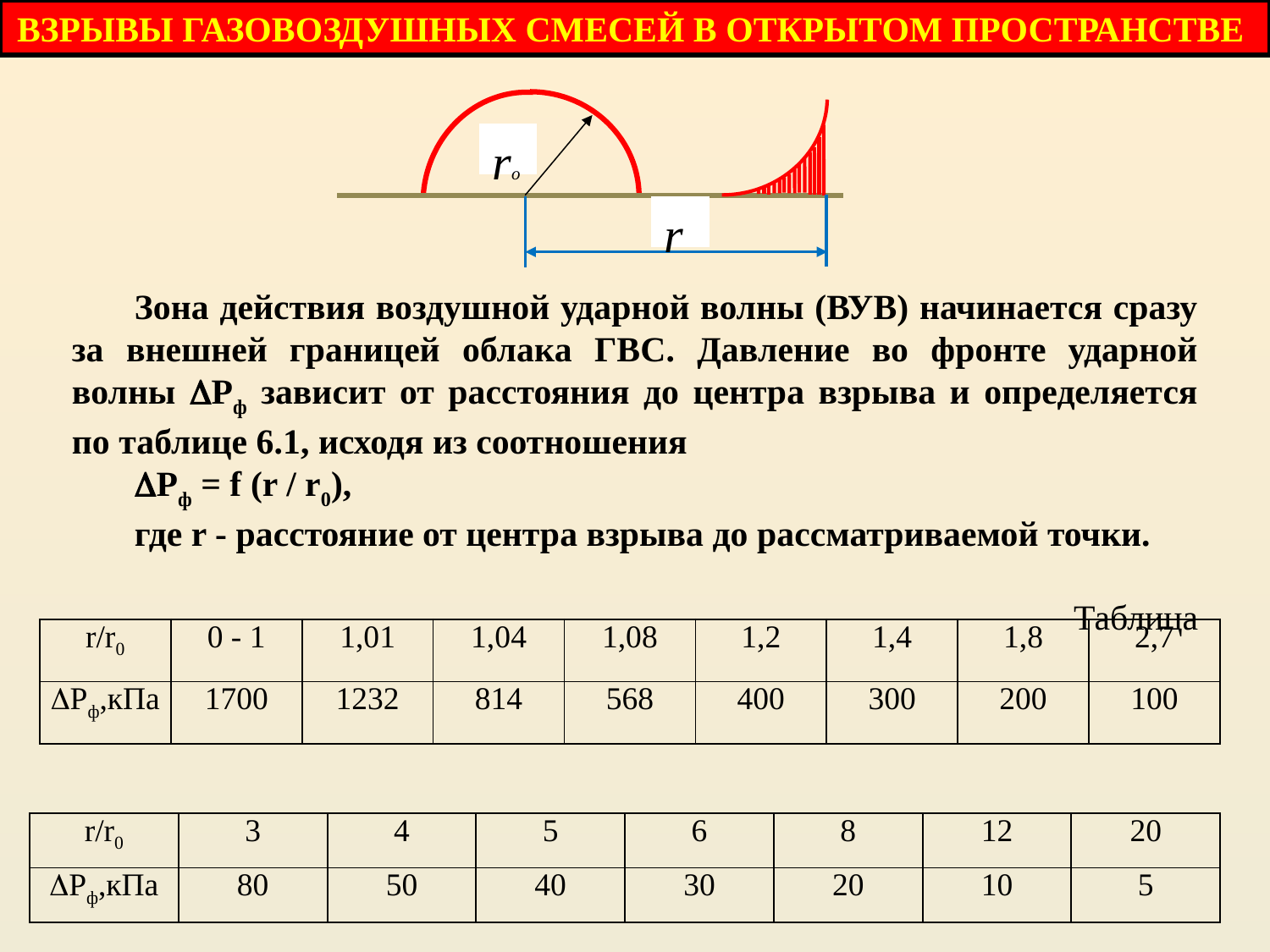

ВЗРЫВЫ ГАЗОВОЗДУШНЫХ СМЕСЕЙ В ОТКРЫТОМ ПРОСТРАНСТВЕ

ro
r
Зона действия воздушной ударной волны (ВУВ) начинается сразу за внешней границей облака ГВС. Давление во фронте ударной волны ΔРф зависит от расстояния до центра взрыва и определяется по таблице 6.1, исходя из соотношения
ΔРф = f (r / r0),
где r - расстояние от центра взрыва до рассматриваемой точки.

Таблица
| r/r0 | 0 - 1 | 1,01 | 1,04 | 1,08 | 1,2 | 1,4 | 1,8 | 2,7 |
| --- | --- | --- | --- | --- | --- | --- | --- | --- |
| ΔРф,кПа | 1700 | 1232 | 814 | 568 | 400 | 300 | 200 | 100 |
| r/r0 | 3 | 4 | 5 | 6 | 8 | 12 | 20 |
| --- | --- | --- | --- | --- | --- | --- | --- |
| ΔРф,кПа | 80 | 50 | 40 | 30 | 20 | 10 | 5 |